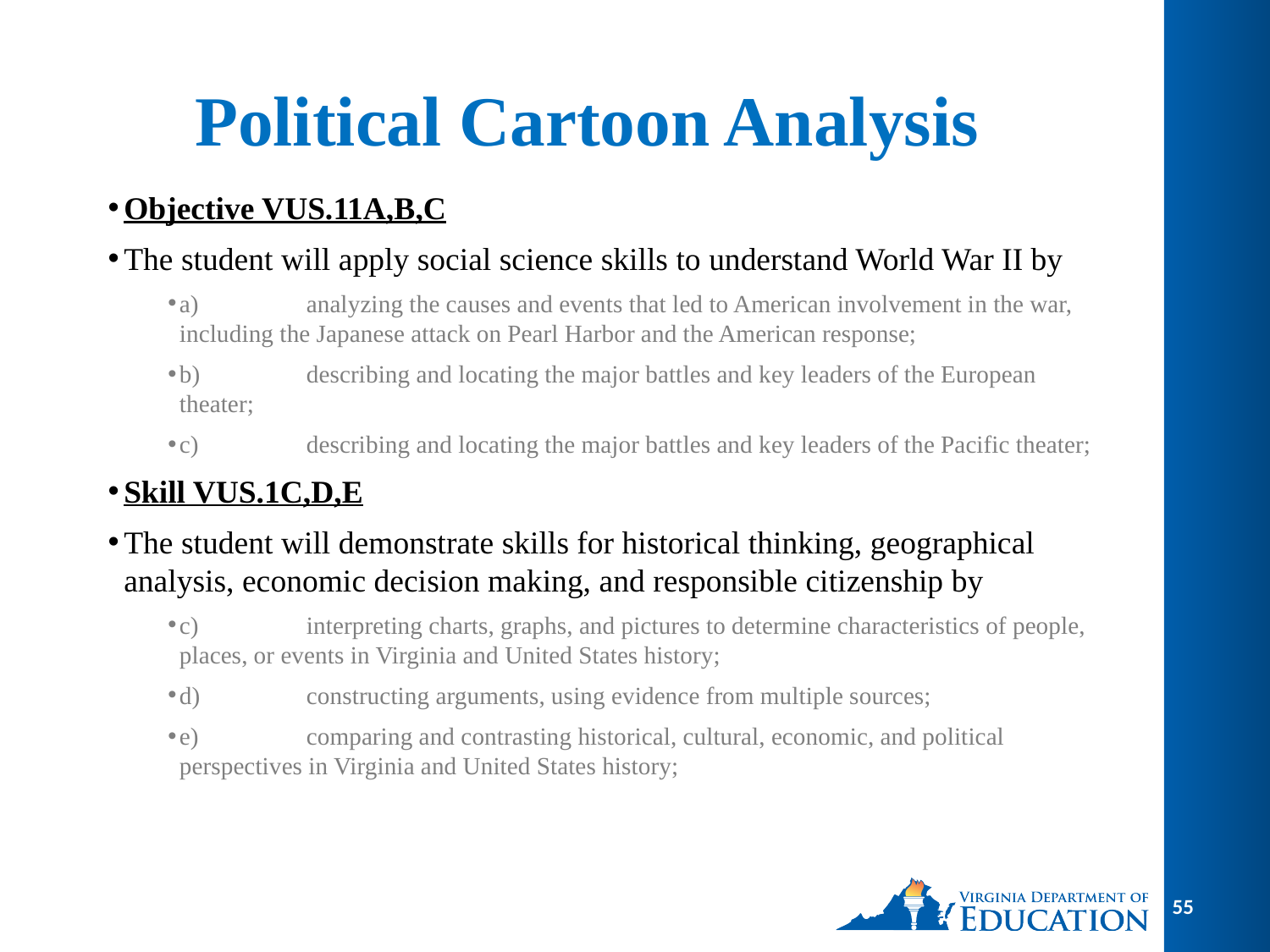

# Political Cartoon Analysis
Objective VUS.11A,B,C
The student will apply social science skills to understand World War II by
a)	analyzing the causes and events that led to American involvement in the war, including the Japanese attack on Pearl Harbor and the American response;
b)	describing and locating the major battles and key leaders of the European theater;
c)	describing and locating the major battles and key leaders of the Pacific theater;
Skill VUS.1C,D,E
The student will demonstrate skills for historical thinking, geographical analysis, economic decision making, and responsible citizenship by
c)	interpreting charts, graphs, and pictures to determine characteristics of people, places, or events in Virginia and United States history;
d)	constructing arguments, using evidence from multiple sources;
e)	comparing and contrasting historical, cultural, economic, and political perspectives in Virginia and United States history;

55